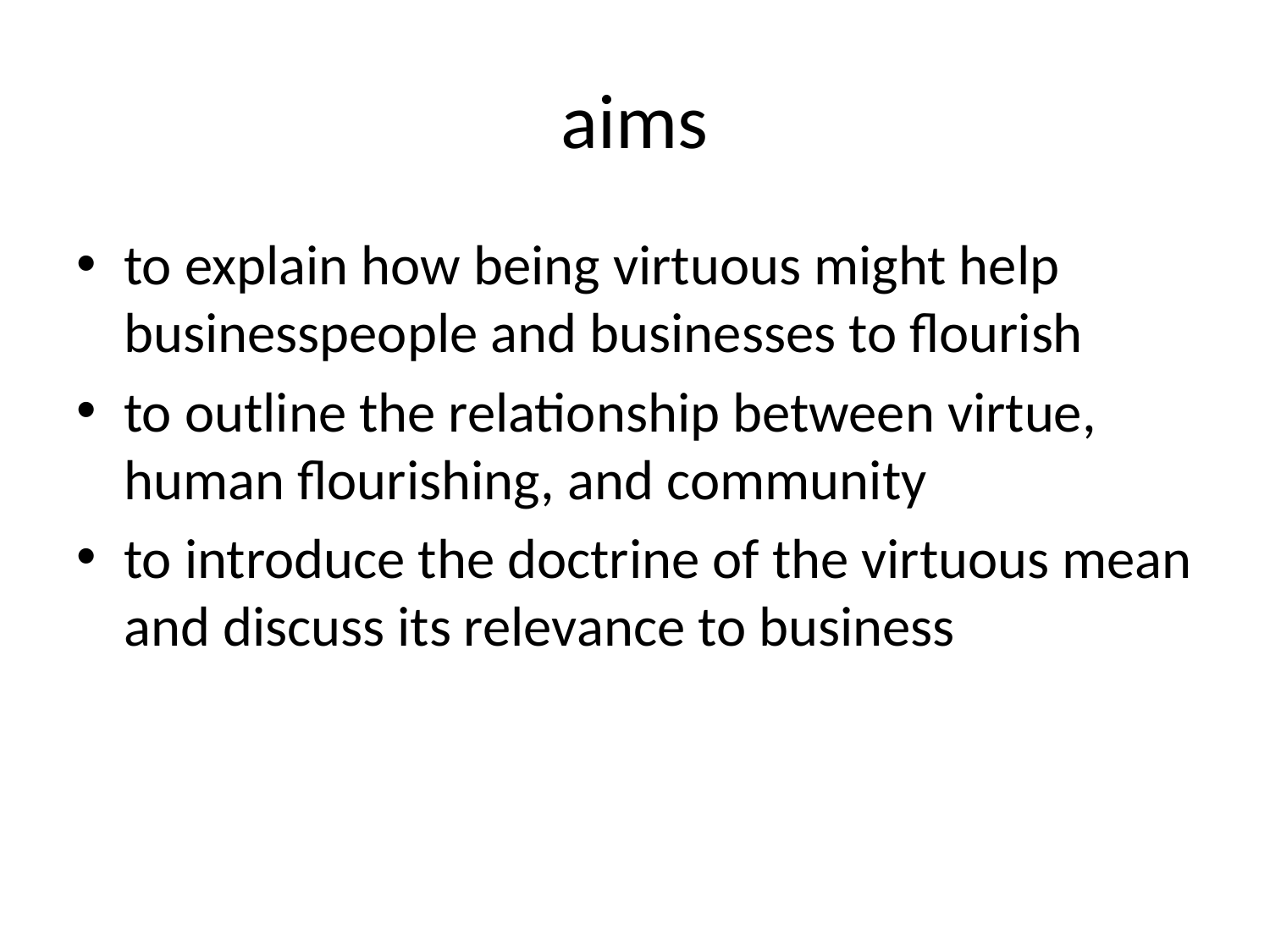

# aims
to explain how being virtuous might help businesspeople and businesses to flourish
to outline the relationship between virtue, human flourishing, and community
to introduce the doctrine of the virtuous mean and discuss its relevance to business